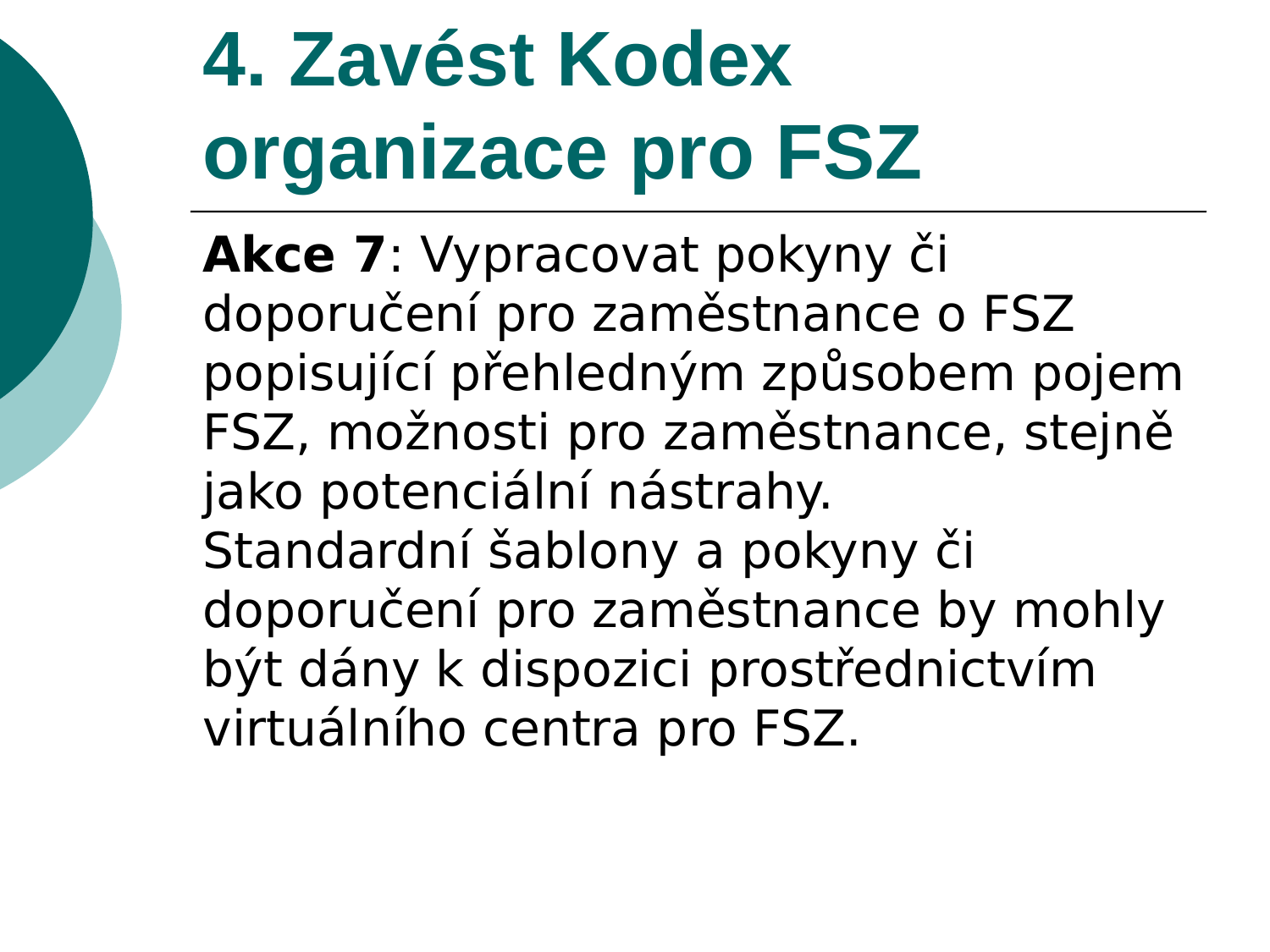

# 4. Zavést Kodex organizace pro FSZ
Akce 7: Vypracovat pokyny či doporučení pro zaměstnance o FSZ popisující přehledným způsobem pojem FSZ, možnosti pro zaměstnance, stejně jako potenciální nástrahy.
Standardní šablony a pokyny či doporučení pro zaměstnance by mohly být dány k dispozici prostřednictvím virtuálního centra pro FSZ.